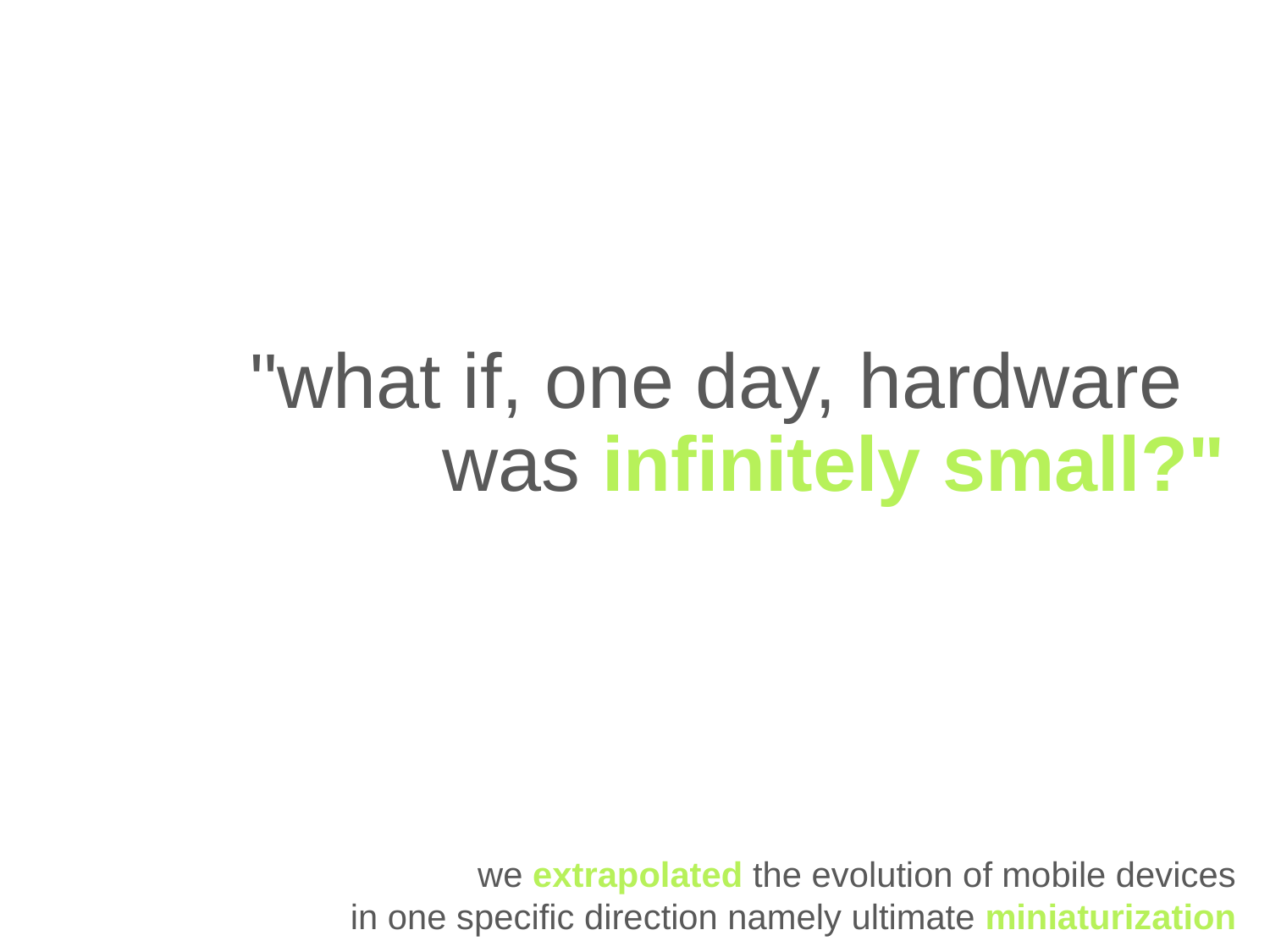

"what if, one day, hardware .
was infinitely small?"
we extrapolated the evolution of mobile devices
in one specific direction namely ultimate miniaturization